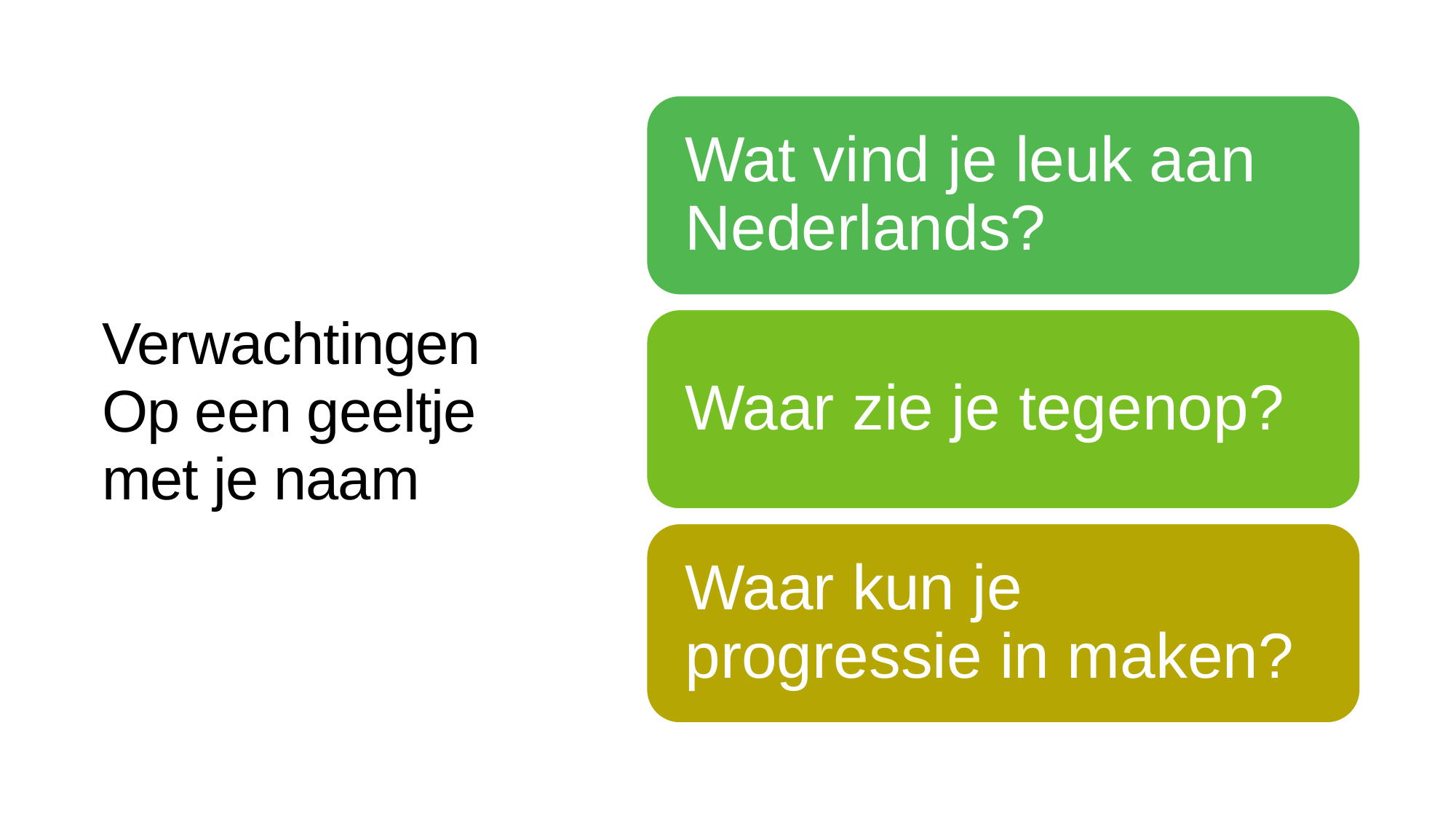

Wat vind je leuk aan Nederlands?
Waar zie je tegenop?
Waar kun je progressie in maken?
# Verwachtingen Op een geeltje met je naam